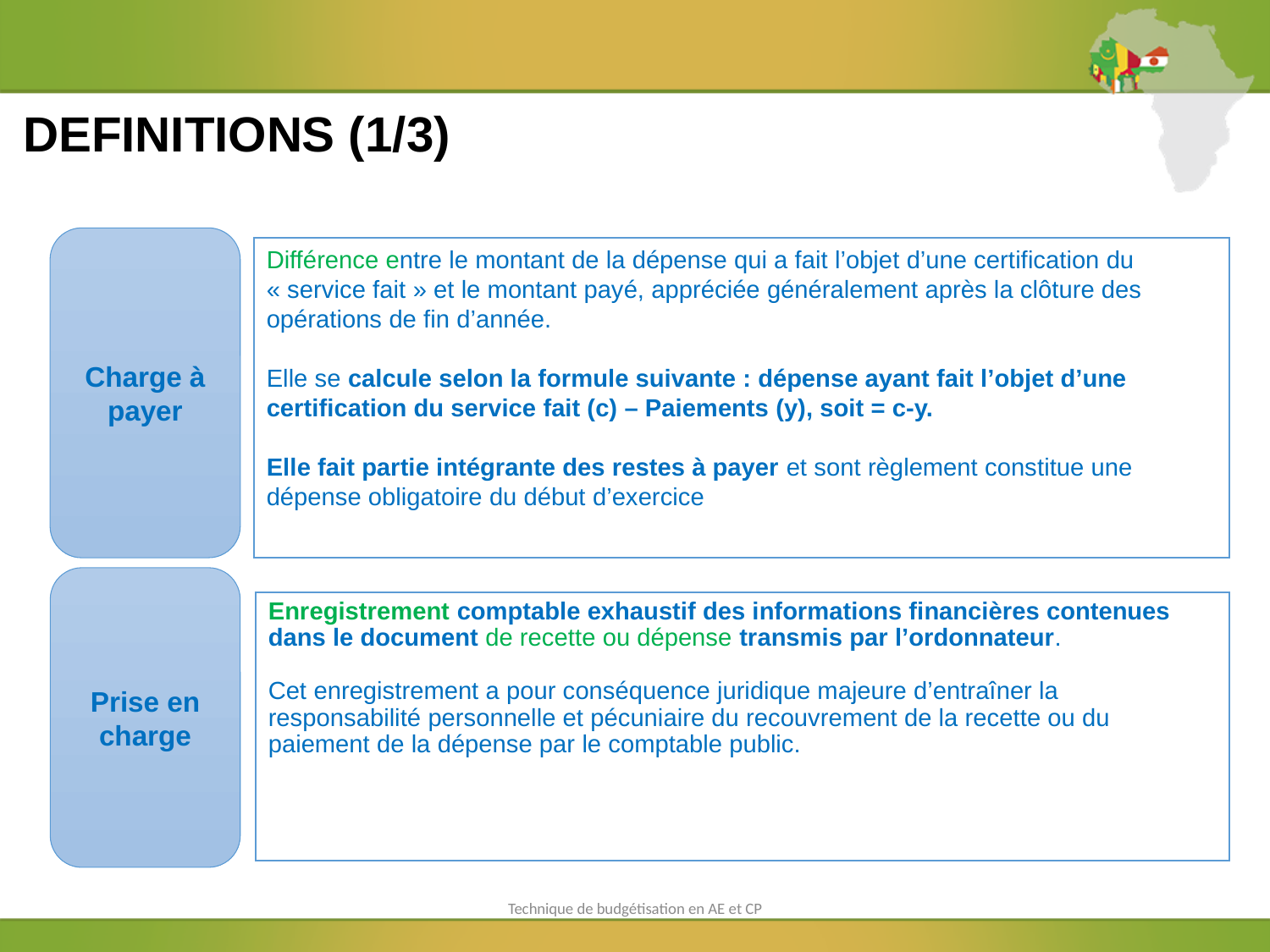

DEFINITIONS (1/3)
Charge à payer
Différence entre le montant de la dépense qui a fait l’objet d’une certification du « service fait » et le montant payé, appréciée généralement après la clôture des opérations de fin d’année.

Elle se calcule selon la formule suivante : dépense ayant fait l’objet d’une certification du service fait (c) – Paiements (y), soit = c-y.

Elle fait partie intégrante des restes à payer et sont règlement constitue une dépense obligatoire du début d’exercice
Prise en charge
# Enregistrement comptable exhaustif des informations financières contenues dans le document de recette ou dépense transmis par l’ordonnateur.

Cet enregistrement a pour conséquence juridique majeure d’entraîner la responsabilité personnelle et pécuniaire du recouvrement de la recette ou du paiement de la dépense par le comptable public.
Technique de budgétisation en AE et CP